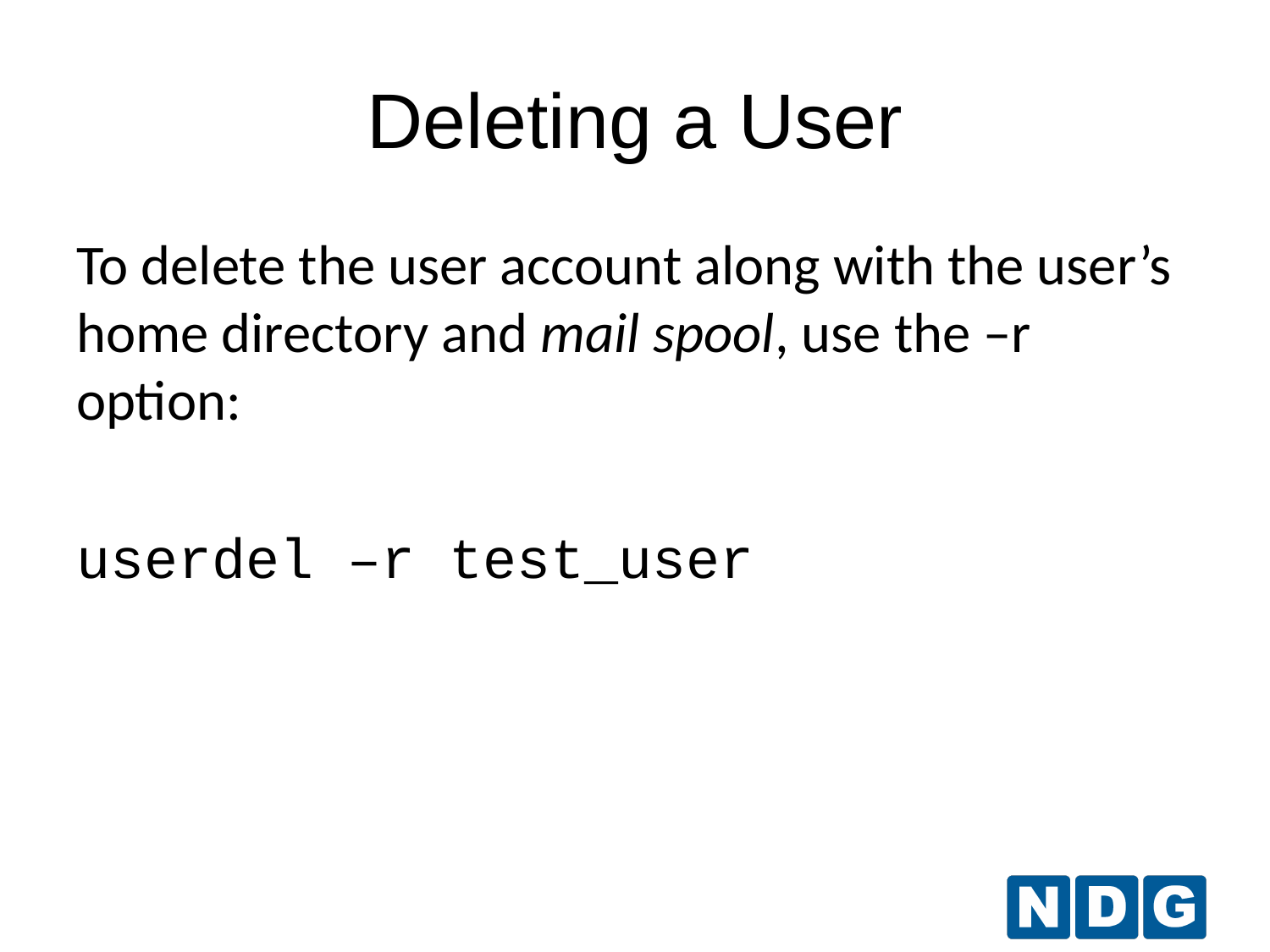

Deleting a User
To delete the user account along with the user’s home directory and mail spool, use the –r option:

userdel –r test_user